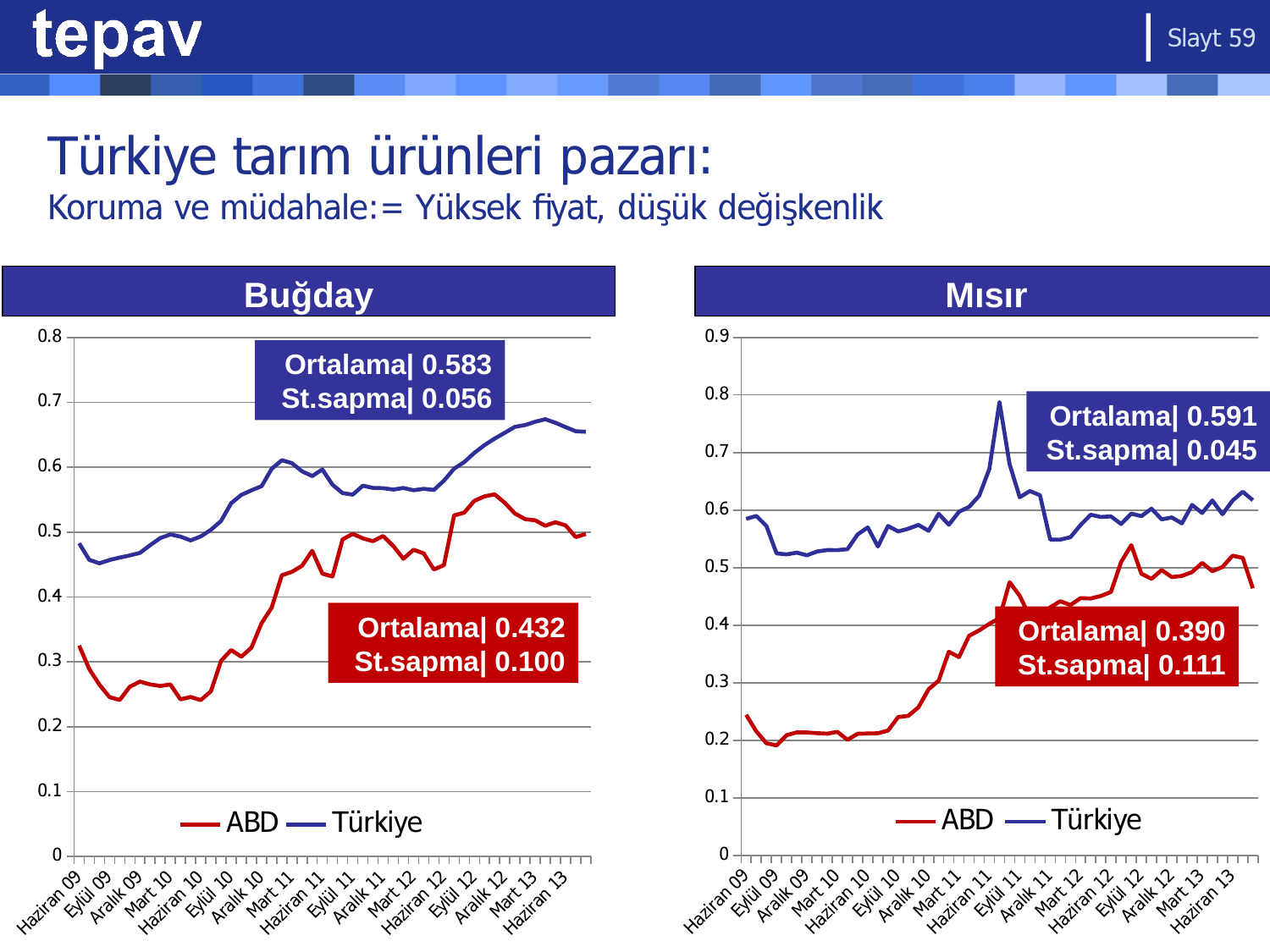

Slayt 59
# Türkiye tarım ürünleri pazarı: Koruma ve müdahale:= Yüksek fiyat, düşük değişkenlik
Mısır
Buğday

### Chart

| Category | ABD | Türkiye |
|---|---|---|
| 39965 | 0.3251321969140352 | 0.482766115646793 |
| 39995 | 0.2888875202057322 | 0.457240796270984 |
| 40026 | 0.26483458853784037 | 0.4518859637454466 |
| 40057 | 0.2456264511388691 | 0.45697827704698535 |
| 40087 | 0.24126504775900118 | 0.4607987271740102 |
| 40118 | 0.2617025826598102 | 0.46400744392482235 |
| 40148 | 0.26957471711976744 | 0.4680417635991842 |
| 40179 | 0.2652336517266718 | 0.4797980567444531 |
| 40210 | 0.2628833908890544 | 0.4908442668045074 |
| 40238 | 0.2651614988978702 | 0.49641832419614135 |
| 40269 | 0.24221787288758312 | 0.49307802282884544 |
| 40299 | 0.2458924099926521 | 0.4872262166584582 |
| 40330 | 0.24114245407788518 | 0.4933523165831492 |
| 40360 | 0.2546417229977958 | 0.503507636243943 |
| 40391 | 0.30155426891991444 | 0.5171434403125964 |
| 40422 | 0.3182394158706832 | 0.5444897935835434 |
| 40452 | 0.3078899338721555 | 0.5573769417583766 |
| 40483 | 0.3219016164584861 | 0.564343723139605 |
| 40513 | 0.35972202792064945 | 0.570702935381914 |
| 40544 | 0.383731223365173 | 0.5975581067399826 |
| 40575 | 0.43355207200587936 | 0.6108172754982706 |
| 40603 | 0.43887356722998166 | 0.6061236070949014 |
| 40634 | 0.4481539088905218 | 0.5936212784755769 |
| 40664 | 0.47116355620867 | 0.5863384809055006 |
| 40695 | 0.43602487141807744 | 0.5965441211050304 |
| 40725 | 0.43159757531227244 | 0.5729563094419736 |
| 40756 | 0.4887073291697282 | 0.5601035647811216 |
| 40787 | 0.4972577369581188 | 0.5577444031169344 |
| 40817 | 0.4903377296105802 | 0.571522415519037 |
| 40848 | 0.48607487141807737 | 0.568046889146151 |
| 40878 | 0.4940596620132262 | 0.5676317979360844 |
| 40909 | 0.4785841476855252 | 0.565568773883671 |
| 40940 | 0.4589516164584858 | 0.5679883266136144 |
| 40969 | 0.47291462160176423 | 0.5644999565893057 |
| 41000 | 0.4671442395297582 | 0.5667250892084544 |
| 41030 | 0.44245231814842 | 0.565001685687149 |
| 41061 | 0.44916829537105235 | 0.5792511263565314 |
| 41091 | 0.525687916972814 | 0.597781085016085 |
| 41122 | 0.5300256282145505 | 0.6079387854233714 |
| 41153 | 0.5481776487876533 | 0.622079955237063 |
| 41183 | 0.5550072152828824 | 0.634002163265012 |
| 41214 | 0.5582514144011798 | 0.6440176936207027 |
| 41244 | 0.54510448199853 | 0.6530736056299514 |
| 41275 | 0.5287158119030134 | 0.6621857962789247 |
| 41306 | 0.520023468038207 | 0.664886576815939 |
| 41334 | 0.518129441587068 | 0.6700612388903174 |
| 41365 | 0.5097578949301994 | 0.6739533202086254 |
| 41395 | 0.515211756061719 | 0.6684557174313908 |
| 41426 | 0.510388479059515 | 0.661763082992322 |
| 41456 | 0.49237369948567444 | 0.6554375689721336 |
| 41487 | 0.49710875091844436 | 0.6545644470203824 |

### Chart

| Category | ABD | Türkiye |
|---|---|---|
| 39965 | 0.24426583464567012 | 0.584695528743786 |
| 39995 | 0.2155733858267722 | 0.5897636757046313 |
| 40026 | 0.19486399606299318 | 0.5724789736755947 |
| 40057 | 0.1909566929133859 | 0.524796045349146 |
| 40087 | 0.2088086535433071 | 0.5229703621137144 |
| 40118 | 0.2137075000000001 | 0.526070223859838 |
| 40148 | 0.2135537007874022 | 0.521388637071152 |
| 40179 | 0.2123088188976381 | 0.528025225893705 |
| 40210 | 0.21143883858267826 | 0.530515427921374 |
| 40238 | 0.214632440944882 | 0.5303555067353116 |
| 40269 | 0.20071340551181222 | 0.5321191881210076 |
| 40299 | 0.21129491338582718 | 0.5576828226952875 |
| 40330 | 0.211830811023622 | 0.5698689726160504 |
| 40360 | 0.21211093307086712 | 0.536697265951106 |
| 40391 | 0.2168272440944891 | 0.572376915086672 |
| 40422 | 0.24032003149606418 | 0.5628396179482867 |
| 40452 | 0.24241322834645718 | 0.5676160585992874 |
| 40483 | 0.257311456692913 | 0.574159748808331 |
| 40513 | 0.28852444094488444 | 0.5639284532791508 |
| 40544 | 0.3036563543307092 | 0.5935880427943344 |
| 40575 | 0.353785649606299 | 0.5744650890696525 |
| 40603 | 0.34448634251968635 | 0.5971232595723176 |
| 40634 | 0.38133458267716636 | 0.605519352976053 |
| 40664 | 0.39106866141732444 | 0.6248008993356847 |
| 40695 | 0.4023167716535455 | 0.671488606767936 |
| 40725 | 0.4123621181102362 | 0.787633679582291 |
| 40756 | 0.474733543307087 | 0.679577591703868 |
| 40787 | 0.450905244094488 | 0.6222745960951624 |
| 40817 | 0.414161692913386 | 0.6330417172461369 |
| 40848 | 0.416009519685039 | 0.6257611534951157 |
| 40878 | 0.43092225196850537 | 0.5488760940838304 |
| 40909 | 0.4415829409448844 | 0.5486903969296374 |
| 40940 | 0.43503340157480436 | 0.552877827743764 |
| 40969 | 0.4469700000000002 | 0.5739763050896496 |
| 41000 | 0.4464008976377962 | 0.5918959693122066 |
| 41030 | 0.4506966220472442 | 0.5880221546449266 |
| 41061 | 0.4576443740157482 | 0.589065831739893 |
| 41091 | 0.5098044330708674 | 0.575732448967199 |
| 41122 | 0.539038472440945 | 0.5938161970852875 |
| 41153 | 0.48942870866141835 | 0.5893609441977723 |
| 41183 | 0.480504748031496 | 0.6024417315341646 |
| 41214 | 0.4958358661417321 | 0.5838013282164336 |
| 41244 | 0.48351817322834945 | 0.587187558922905 |
| 41275 | 0.4856572913385832 | 0.576852041216988 |
| 41306 | 0.4922567559055122 | 0.6089471310726854 |
| 41334 | 0.508211803149606 | 0.5949268457714323 |
| 41365 | 0.49385194094488444 | 0.6167009629325334 |
| 41395 | 0.5010853740157466 | 0.5928123435618295 |
| 41426 | 0.5208071811023584 | 0.616446141419098 |
| 41456 | 0.5169943425196875 | 0.6319538793053034 |
| 41487 | 0.4641135590551178 | 0.6170972025076056 |
Ortalama| 0.583
St.sapma| 0.056
Ortalama| 0.591
St.sapma| 0.045
Ortalama| 0.432
St.sapma| 0.100
Ortalama| 0.390
St.sapma| 0.111